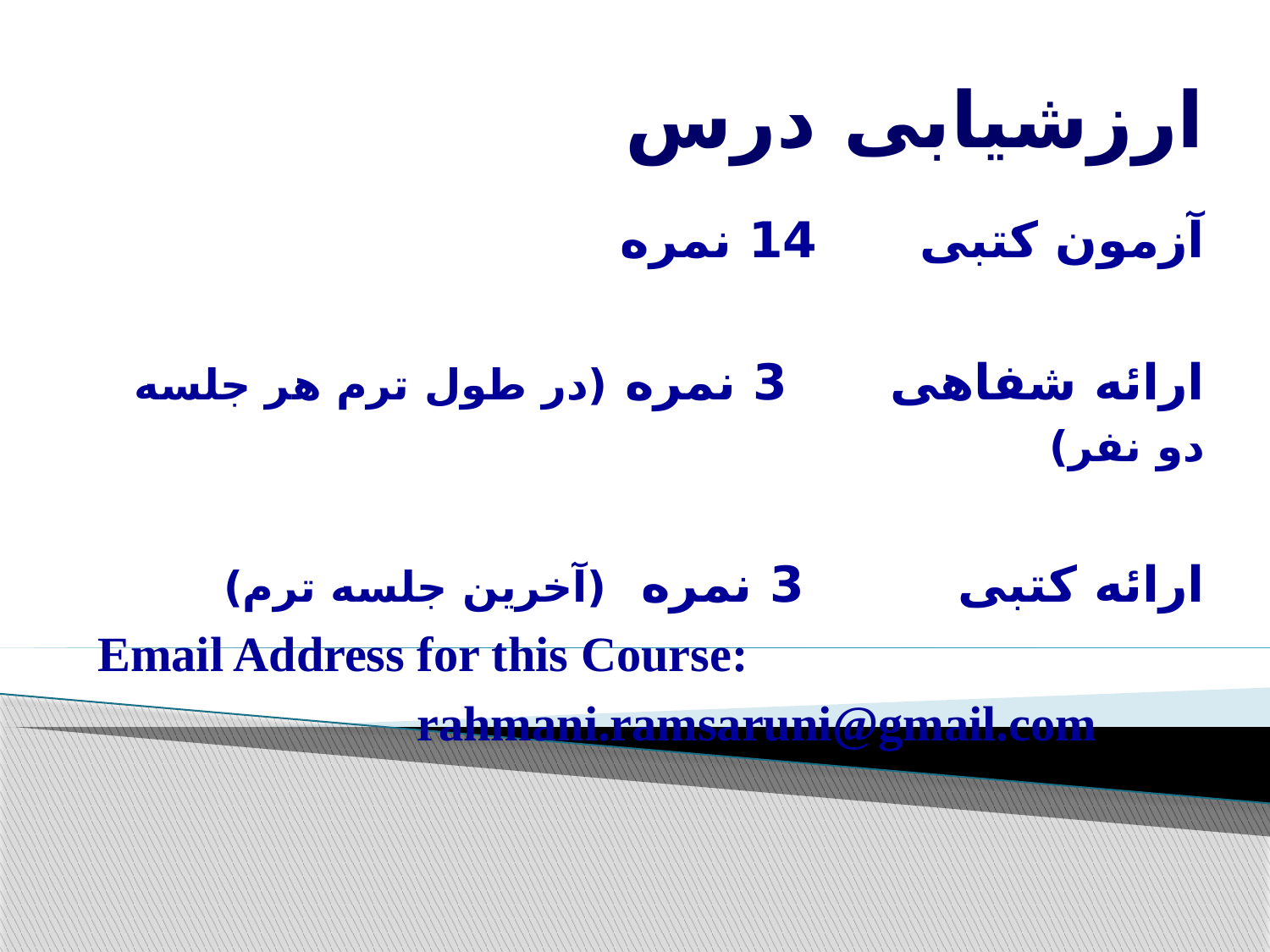

ارزشیابی درس
آزمون کتبی      14 نمره

ارائه شفاهی      3 نمره (در طول ترم هر جلسه دو نفر)

ارائه کتبی         3 نمره  (آخرین جلسه ترم)
Email Address for this Course:
                          rahmani.ramsaruni@gmail.com